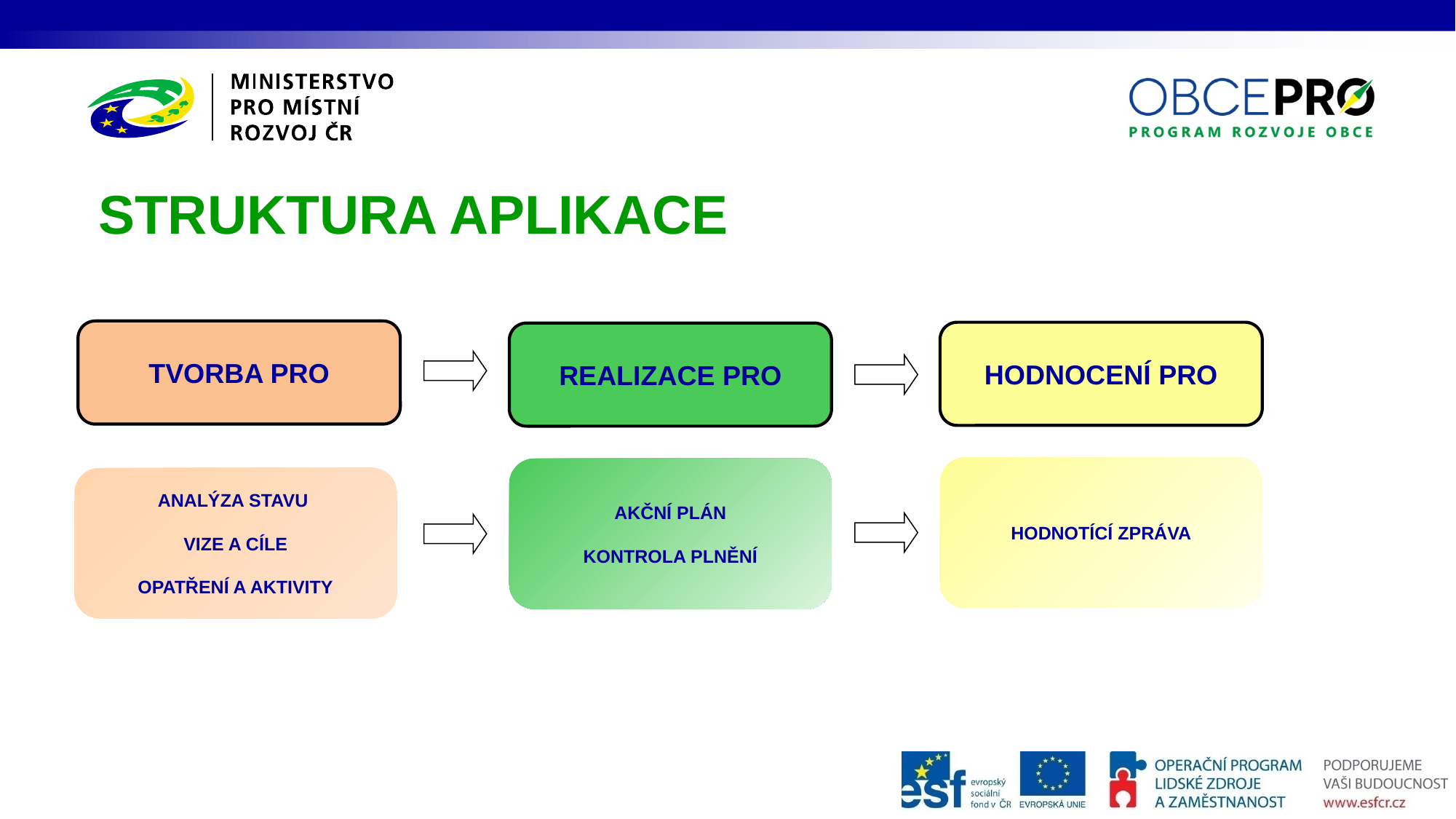

# STRUKTURA APLIKACE

TVORBA PRO
HODNOCENÍ PRO
REALIZACE PRO

HODNOTÍCÍ ZPRÁVA
AKČNÍ PLÁN

KONTROLA PLNĚNÍ
ANALÝZA STAVU

VIZE A CÍLE

OPATŘENÍ A AKTIVITY